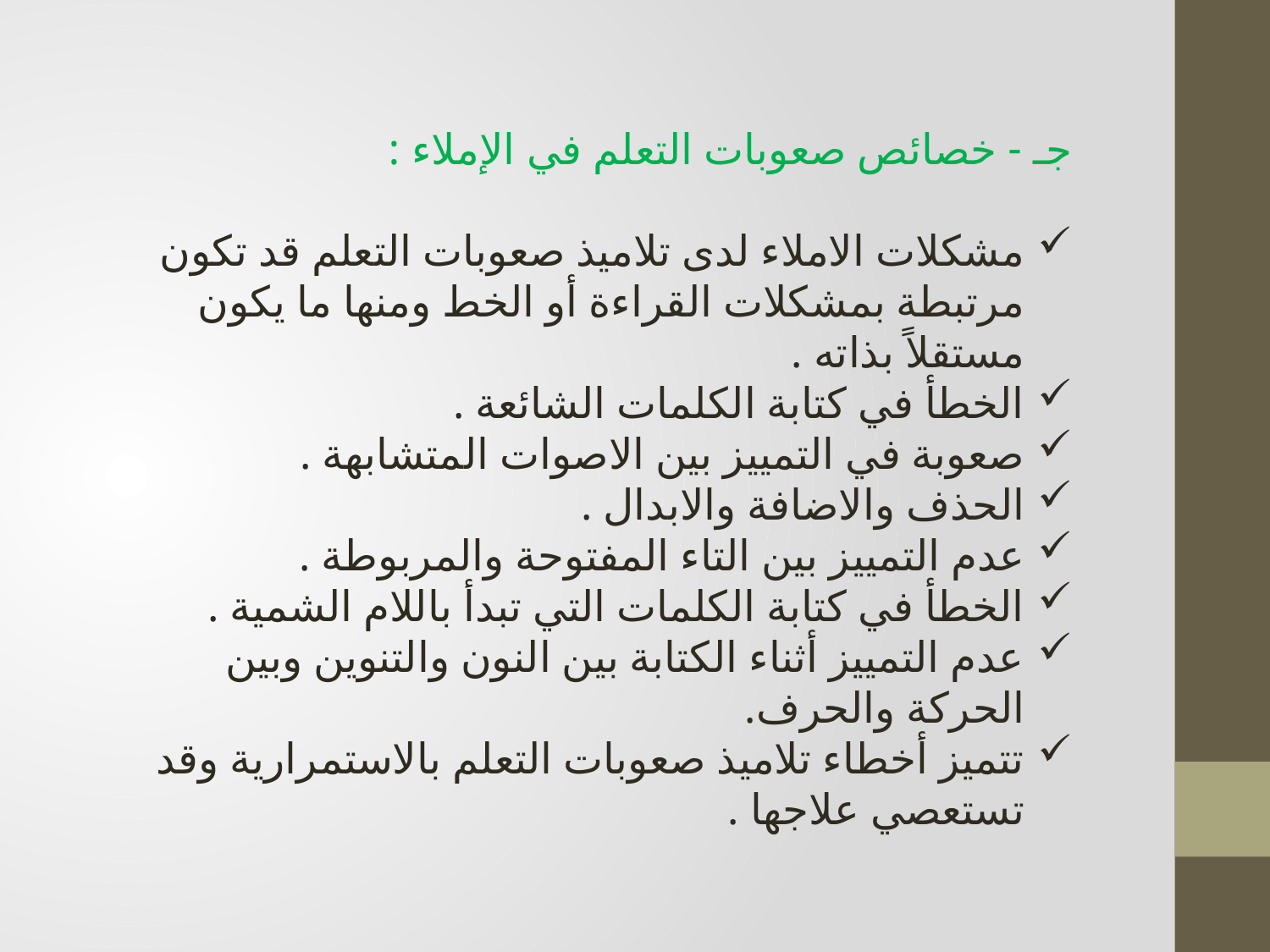

جـ - خصائص صعوبات التعلم في الإملاء :

مشكلات الاملاء لدى تلاميذ صعوبات التعلم قد تكون مرتبطة بمشكلات القراءة أو الخط ومنها ما يكون مستقلاً بذاته .
الخطأ في كتابة الكلمات الشائعة .
صعوبة في التمييز بين الاصوات المتشابهة .
الحذف والاضافة والابدال .
عدم التمييز بين التاء المفتوحة والمربوطة .
الخطأ في كتابة الكلمات التي تبدأ باللام الشمية .
عدم التمييز أثناء الكتابة بين النون والتنوين وبين الحركة والحرف.
تتميز أخطاء تلاميذ صعوبات التعلم بالاستمرارية وقد تستعصي علاجها .